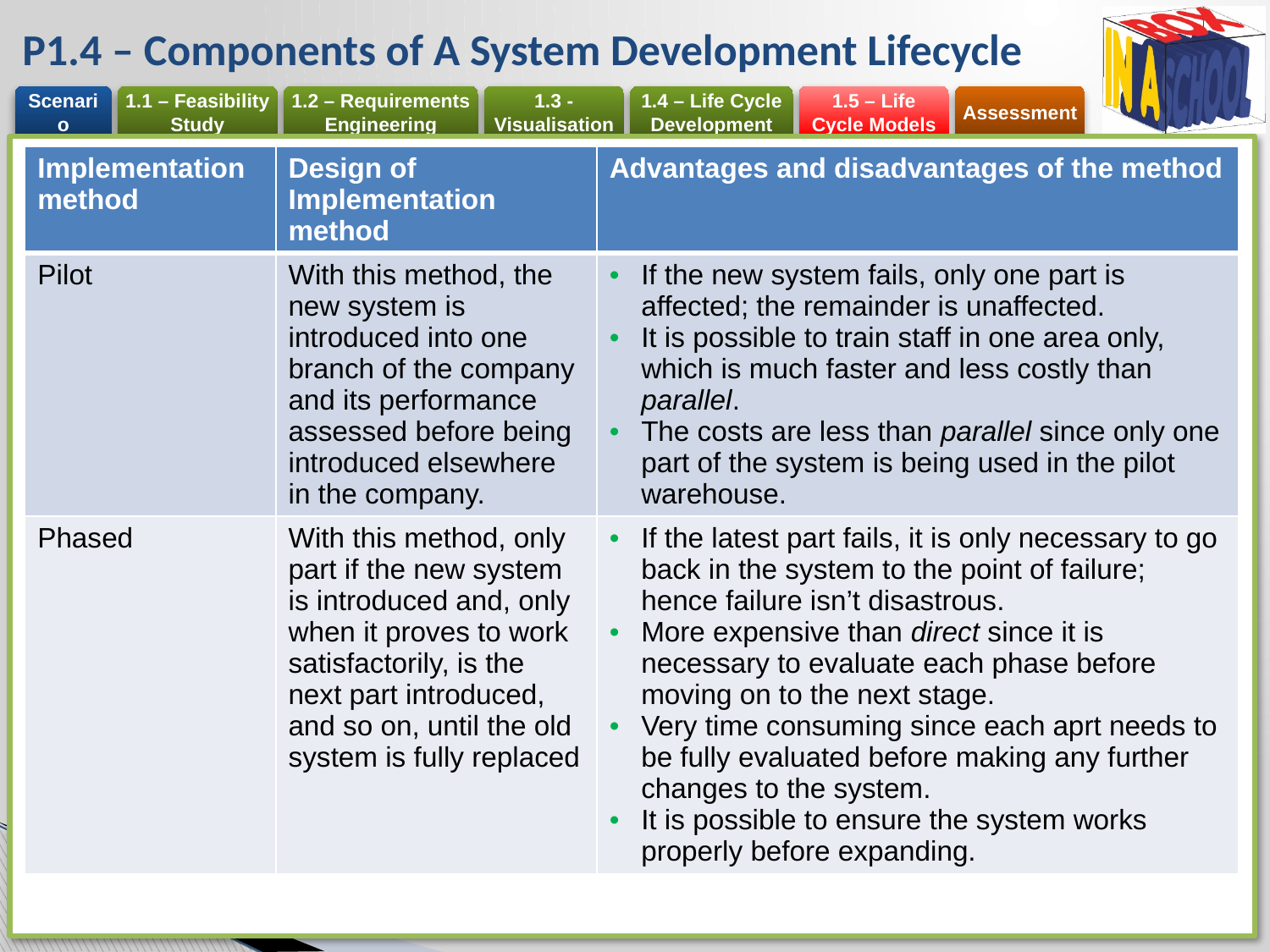

# P1.4 – Components of A System Development Lifecycle
| Implementation method | Design of Implementation method | Advantages and disadvantages of the method |
| --- | --- | --- |
| Pilot | With this method, the new system is introduced into one branch of the company and its performance assessed before being introduced elsewhere in the company. | If the new system fails, only one part is affected; the remainder is unaffected. It is possible to train staff in one area only, which is much faster and less costly than parallel. The costs are less than parallel since only one part of the system is being used in the pilot warehouse. |
| Phased | With this method, only part if the new system is introduced and, only when it proves to work satisfactorily, is the next part introduced, and so on, until the old system is fully replaced | If the latest part fails, it is only necessary to go back in the system to the point of failure; hence failure isn’t disastrous. More expensive than direct since it is necessary to evaluate each phase before moving on to the next stage. Very time consuming since each aprt needs to be fully evaluated before making any further changes to the system. It is possible to ensure the system works properly before expanding. |